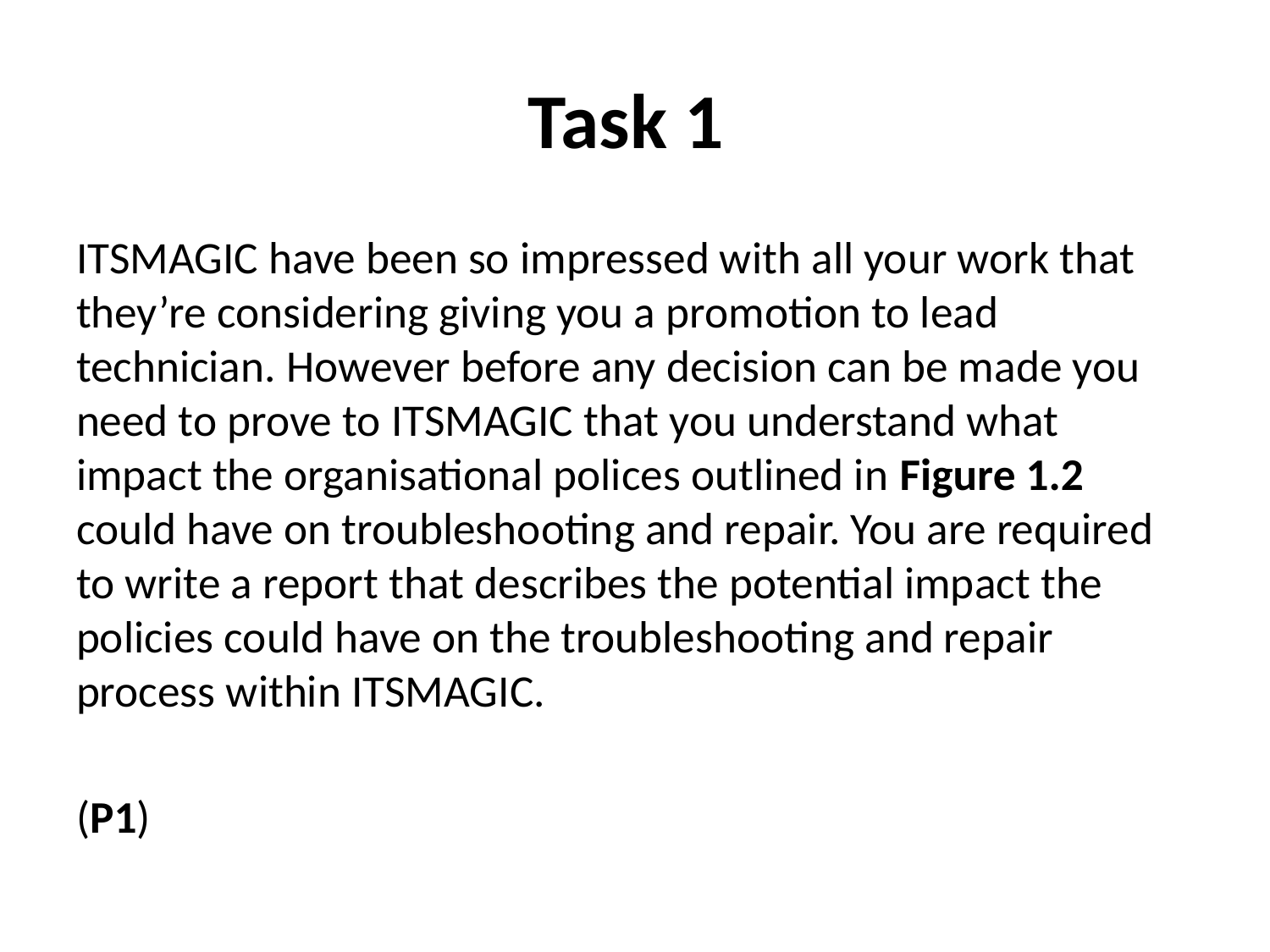

# Task 1
ITSMAGIC have been so impressed with all your work that they’re considering giving you a promotion to lead technician. However before any decision can be made you need to prove to ITSMAGIC that you understand what impact the organisational polices outlined in Figure 1.2 could have on troubleshooting and repair. You are required to write a report that describes the potential impact the policies could have on the troubleshooting and repair process within ITSMAGIC.

(P1)